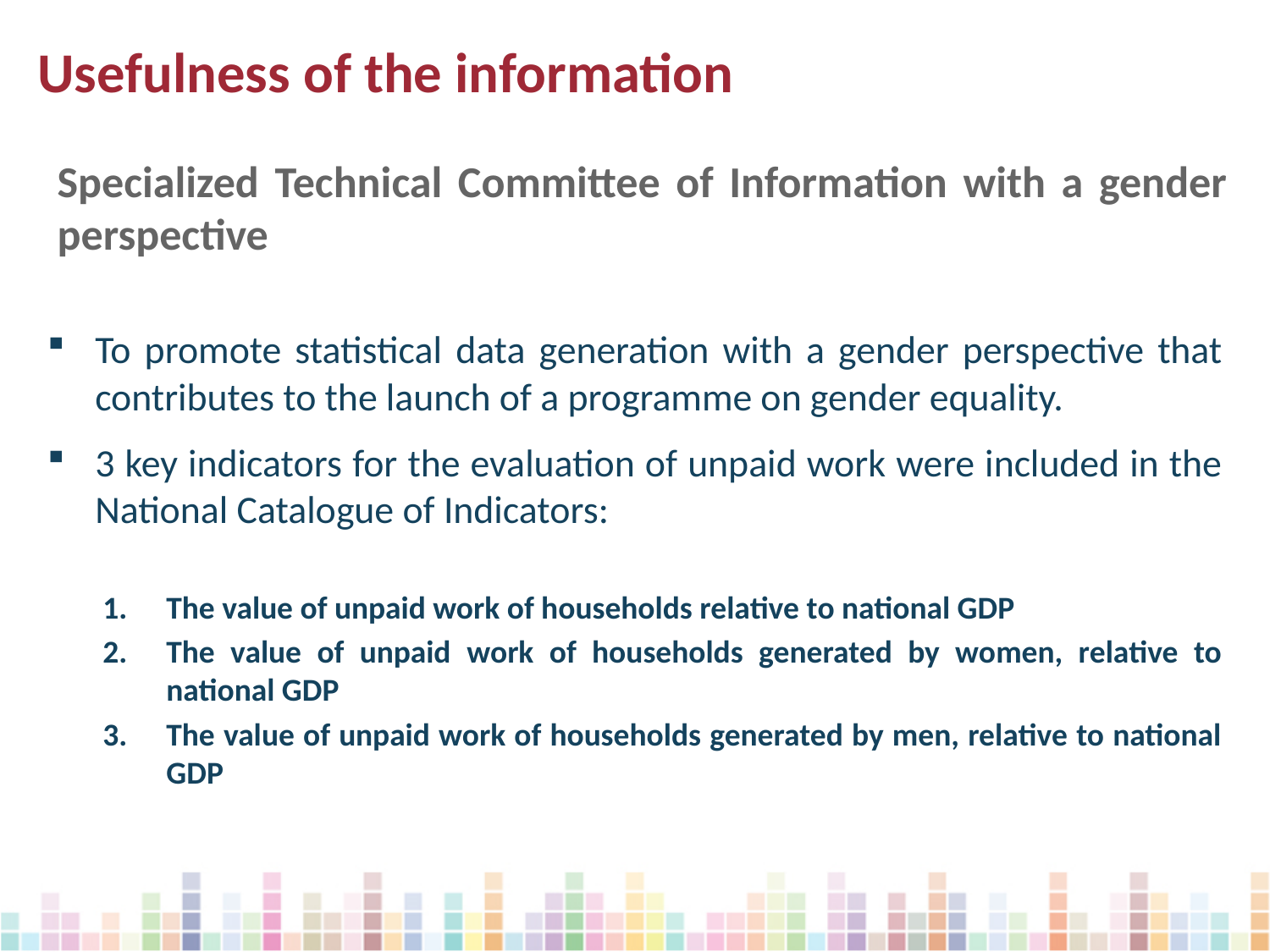

Usefulness of the information
Specialized Technical Committee of Information with a gender perspective
To promote statistical data generation with a gender perspective that contributes to the launch of a programme on gender equality.

3 key indicators for the evaluation of unpaid work were included in the National Catalogue of Indicators:

The value of unpaid work of households relative to national GDP
The value of unpaid work of households generated by women, relative to national GDP
The value of unpaid work of households generated by men, relative to national GDP